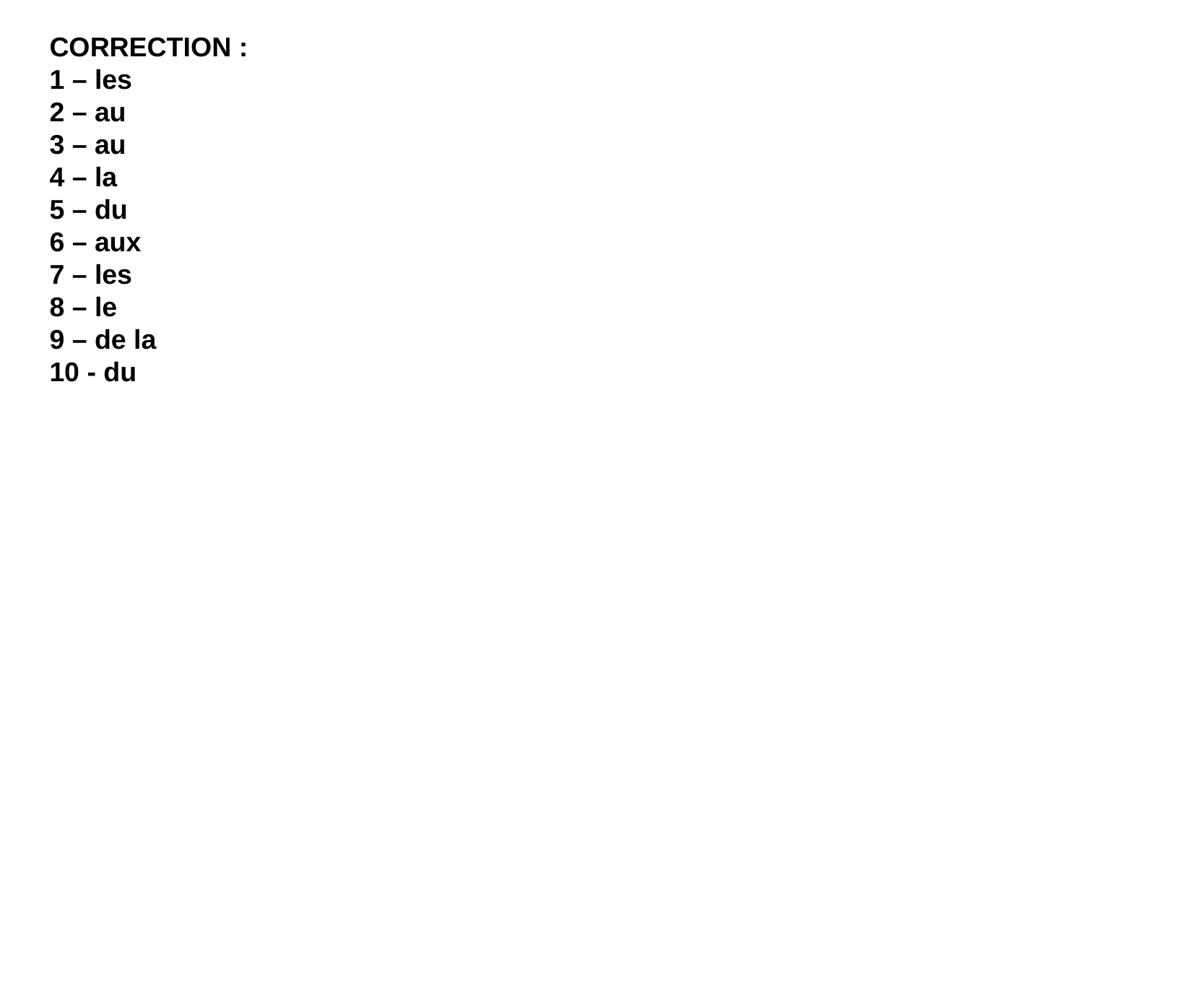

CORRECTION :
1 – les
2 – au
3 – au
4 – la
5 – du
6 – aux
7 – les
8 – le
9 – de la
10 - du